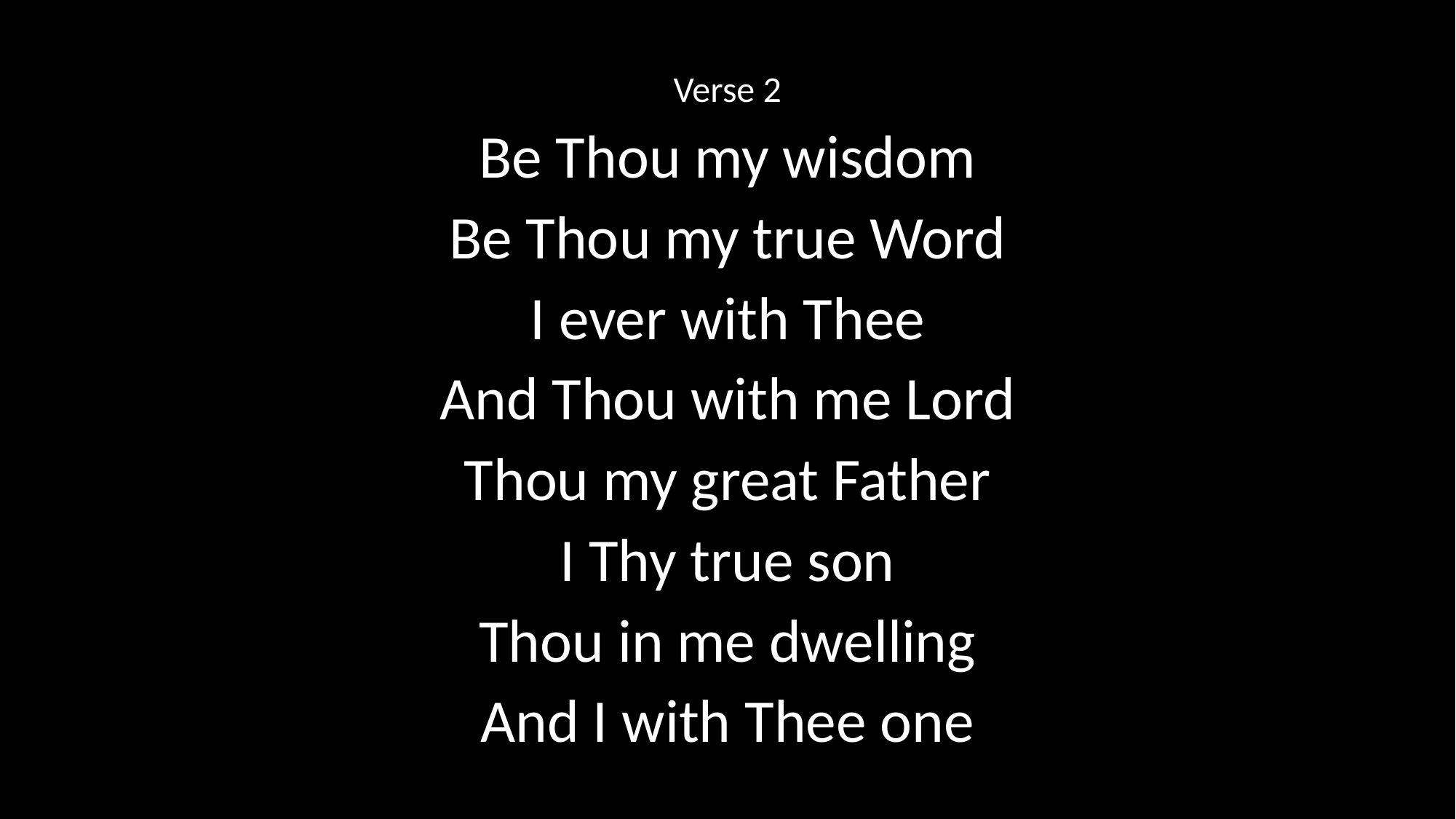

Verse 2
Be Thou my wisdom
Be Thou my true Word
I ever with Thee
And Thou with me Lord
Thou my great Father
I Thy true son
Thou in me dwelling
And I with Thee one